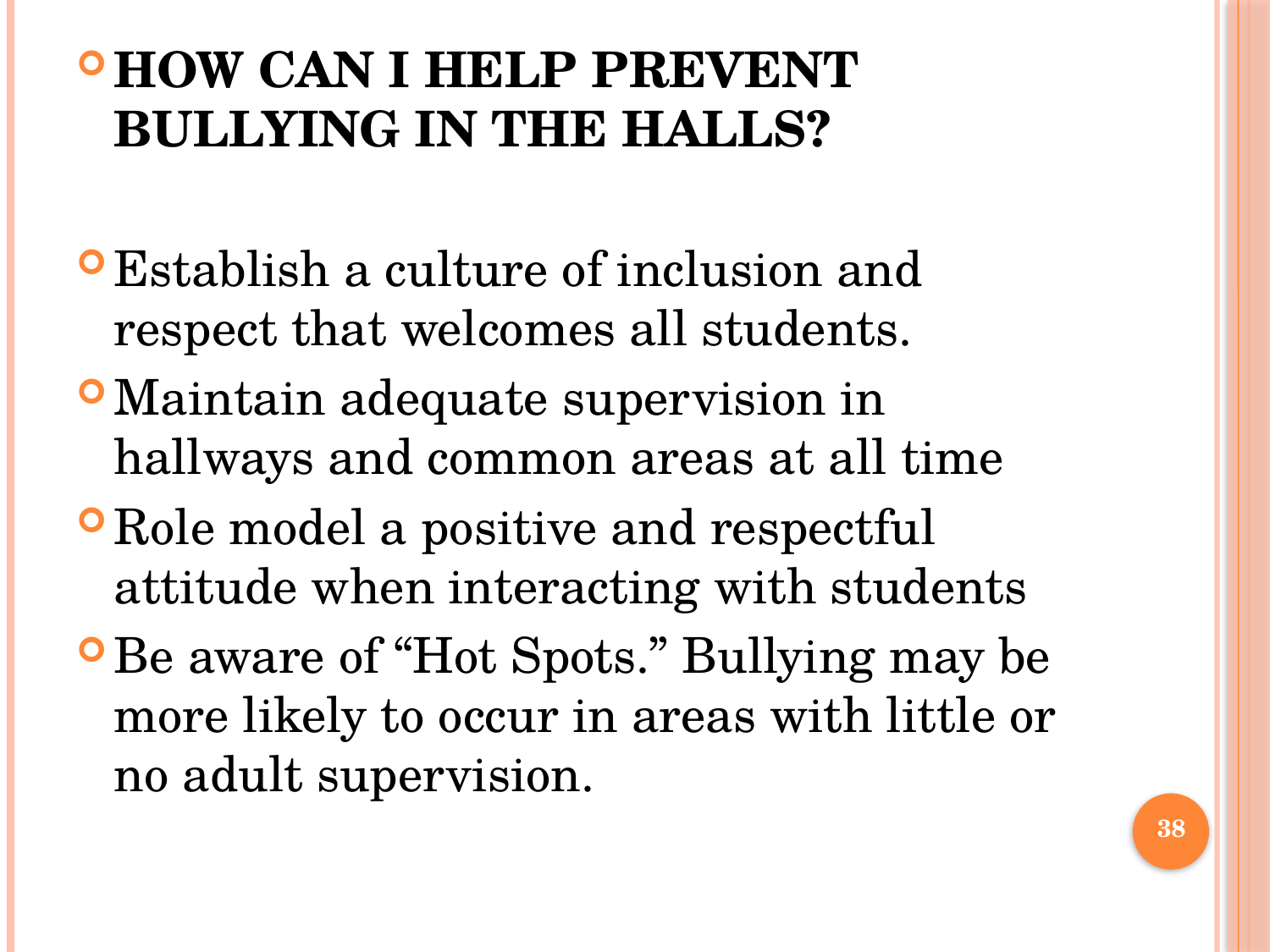

HOW CAN I HELP PREVENT BULLYING IN THE HALLS?

Establish a culture of inclusion and respect that welcomes all students.
Maintain adequate supervision in hallways and common areas at all time
Role model a positive and respectful attitude when interacting with students
Be aware of “Hot Spots.” Bullying may be more likely to occur in areas with little or no adult supervision.

38